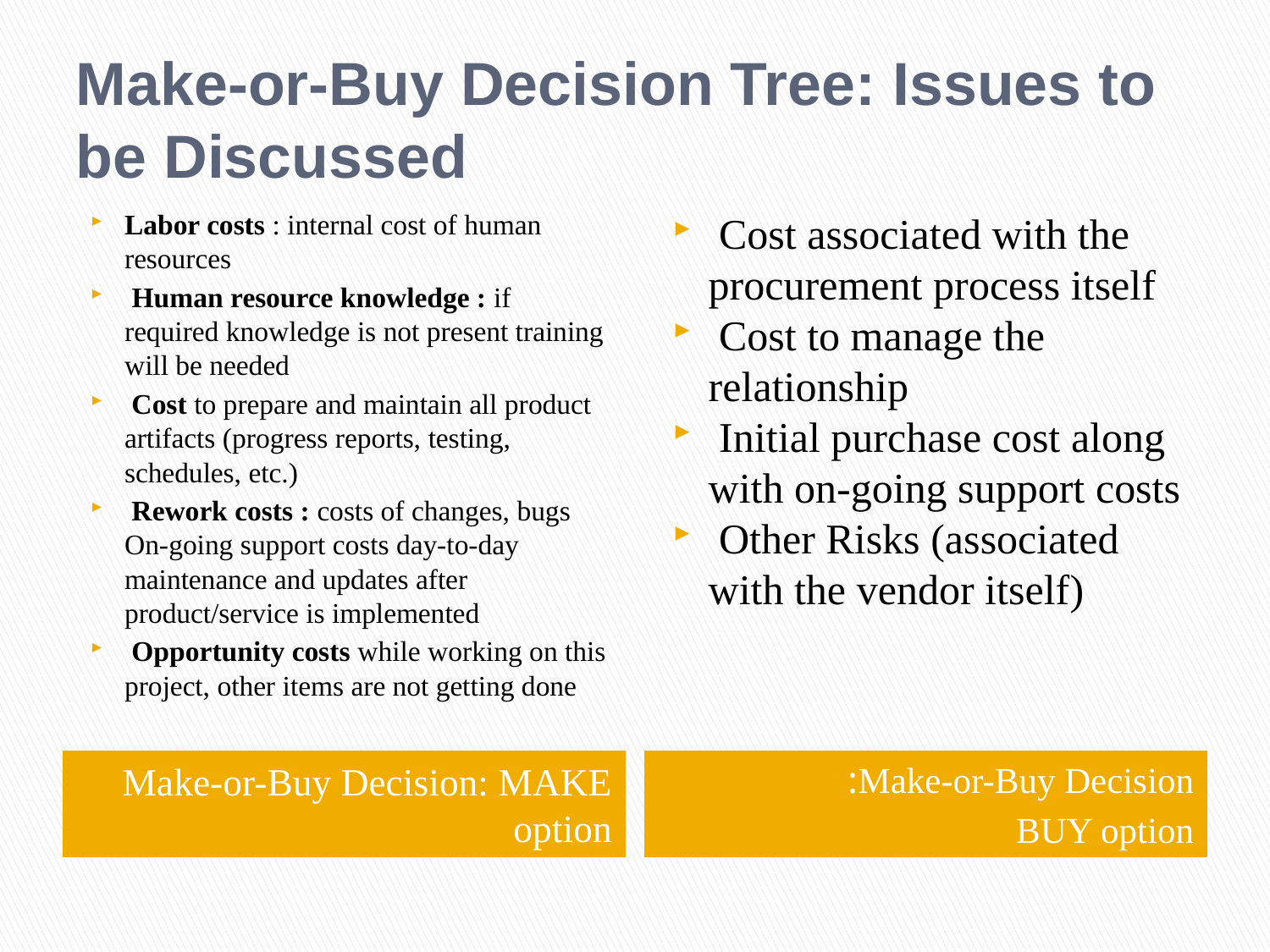

# Make-or-Buy Decision Tree: Issues to be Discussed
Labor costs : internal cost of human resources
 Human resource knowledge : if required knowledge is not present training will be needed
 Cost to prepare and maintain all product artifacts (progress reports, testing, schedules, etc.)
 Rework costs : costs of changes, bugs On-going support costs day-to-day maintenance and updates after product/service is implemented
 Opportunity costs while working on this project, other items are not getting done
 Cost associated with the procurement process itself
 Cost to manage the relationship
 Initial purchase cost along with on-going support costs
 Other Risks (associated with the vendor itself)
Make-or-Buy Decision: MAKE option
Make-or-Buy Decision:
BUY option